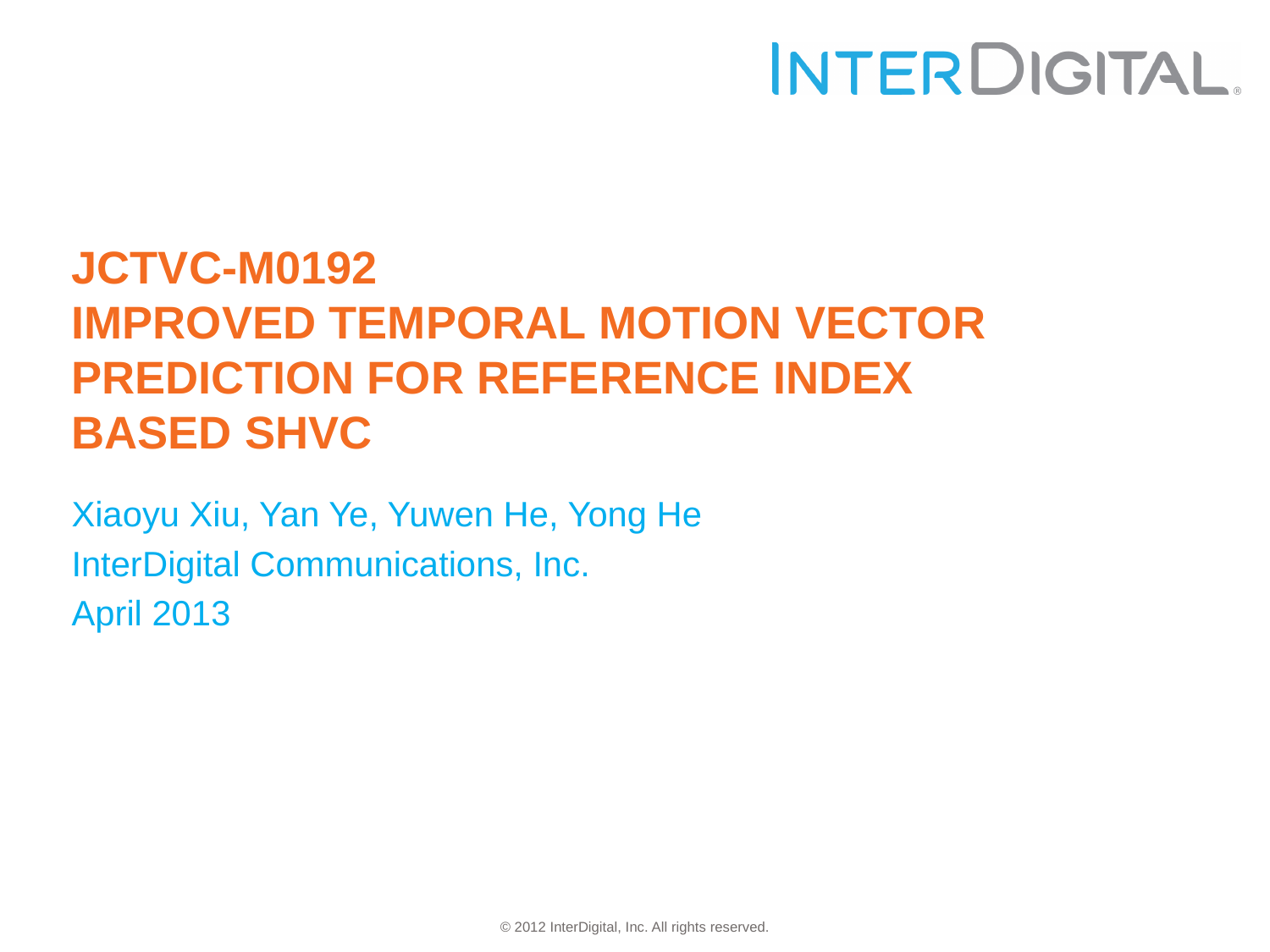

# JCTVC-M0192 improved temporal motion vector prediction for reference index based SHVC
Xiaoyu Xiu, Yan Ye, Yuwen He, Yong He
InterDigital Communications, Inc.
April 2013